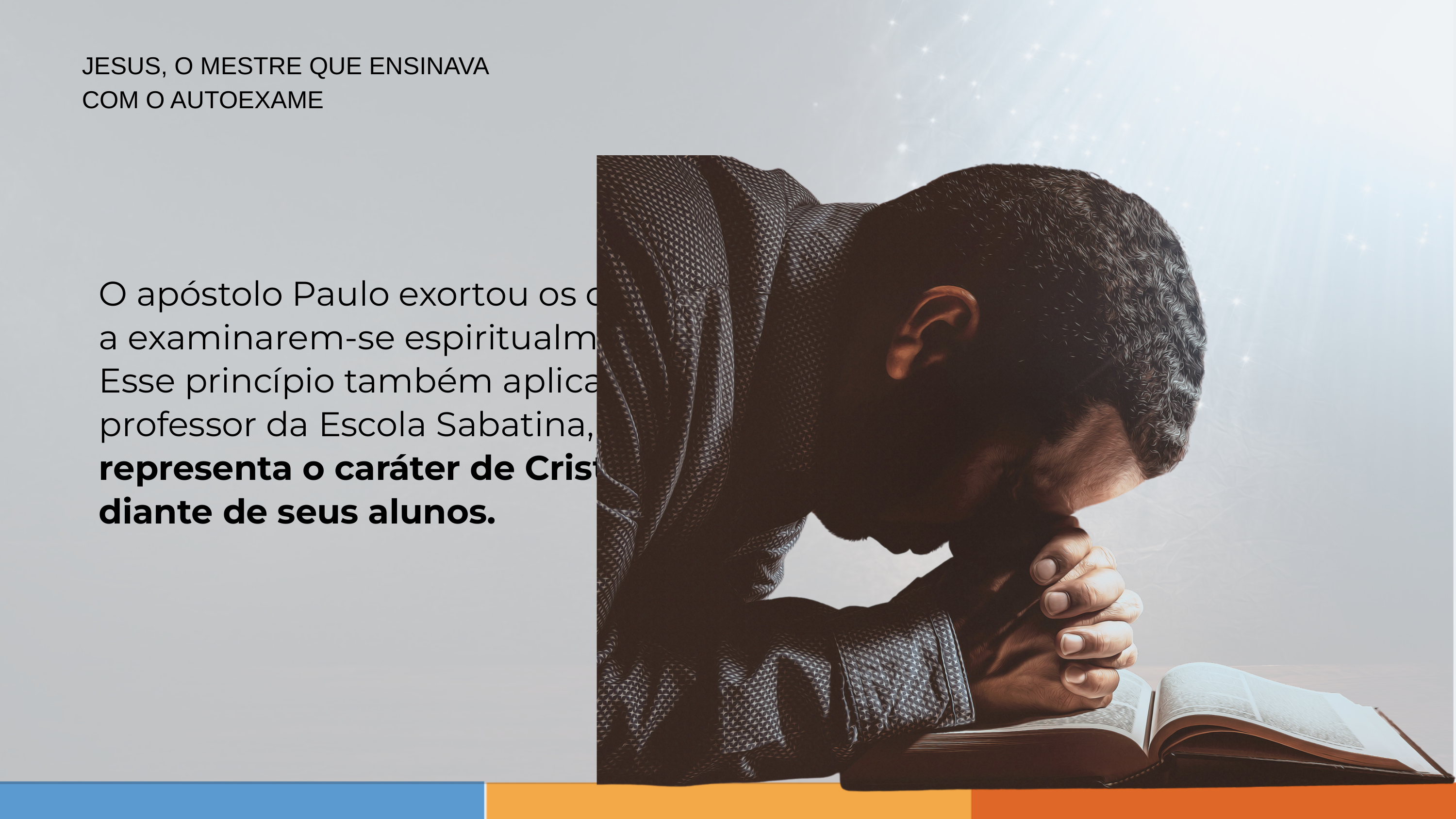

JESUS, O MESTRE QUE ENSINAVA
COM O AUTOEXAME

O apóstolo Paulo exortou os crentes a examinarem-se espiritualmente. Esse princípio também aplica-se ao professor da Escola Sabatina, que representa o caráter de Cristo diante de seus alunos.